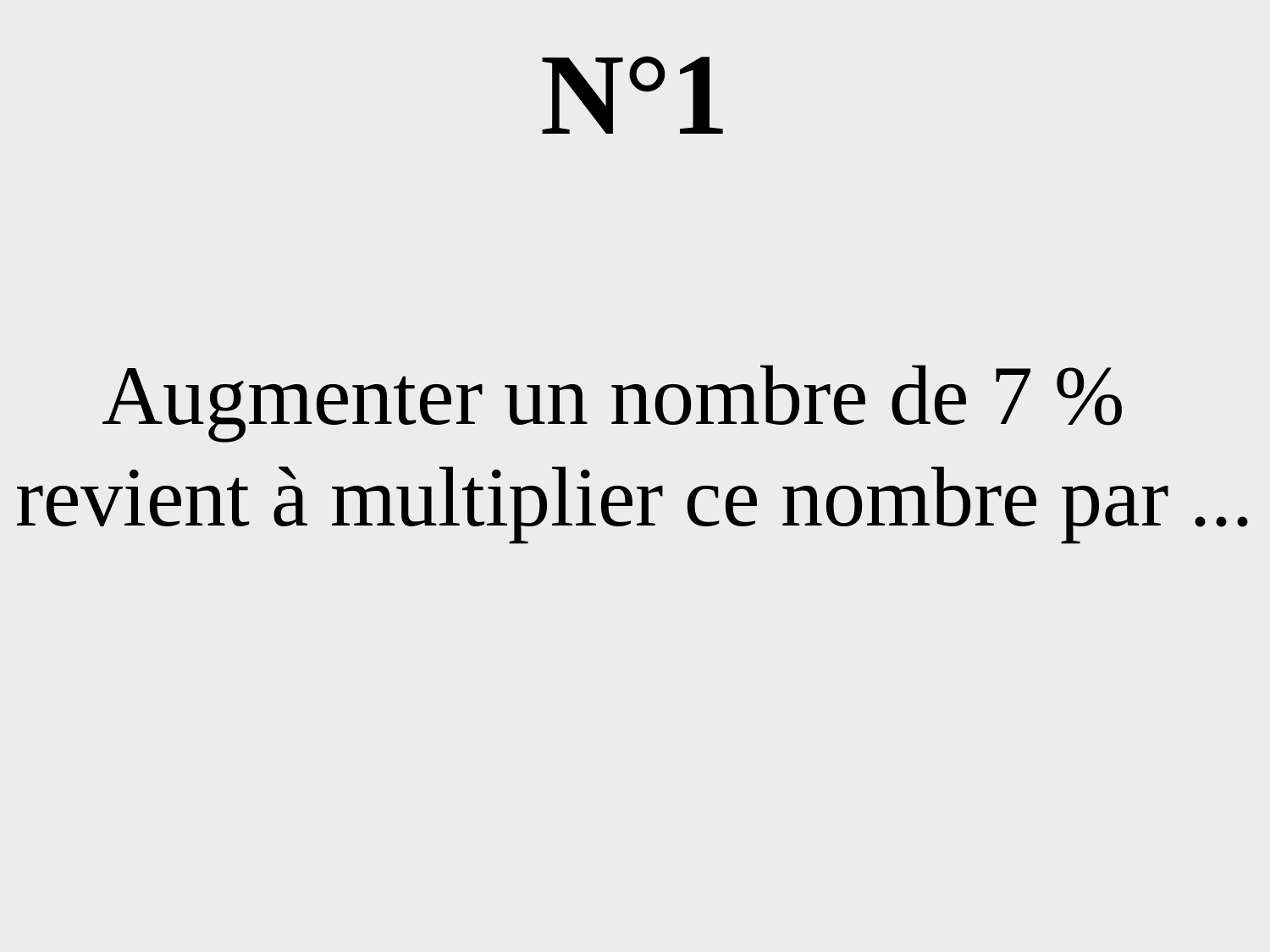

# N°1
Augmenter un nombre de 7 %
revient à multiplier ce nombre par ...